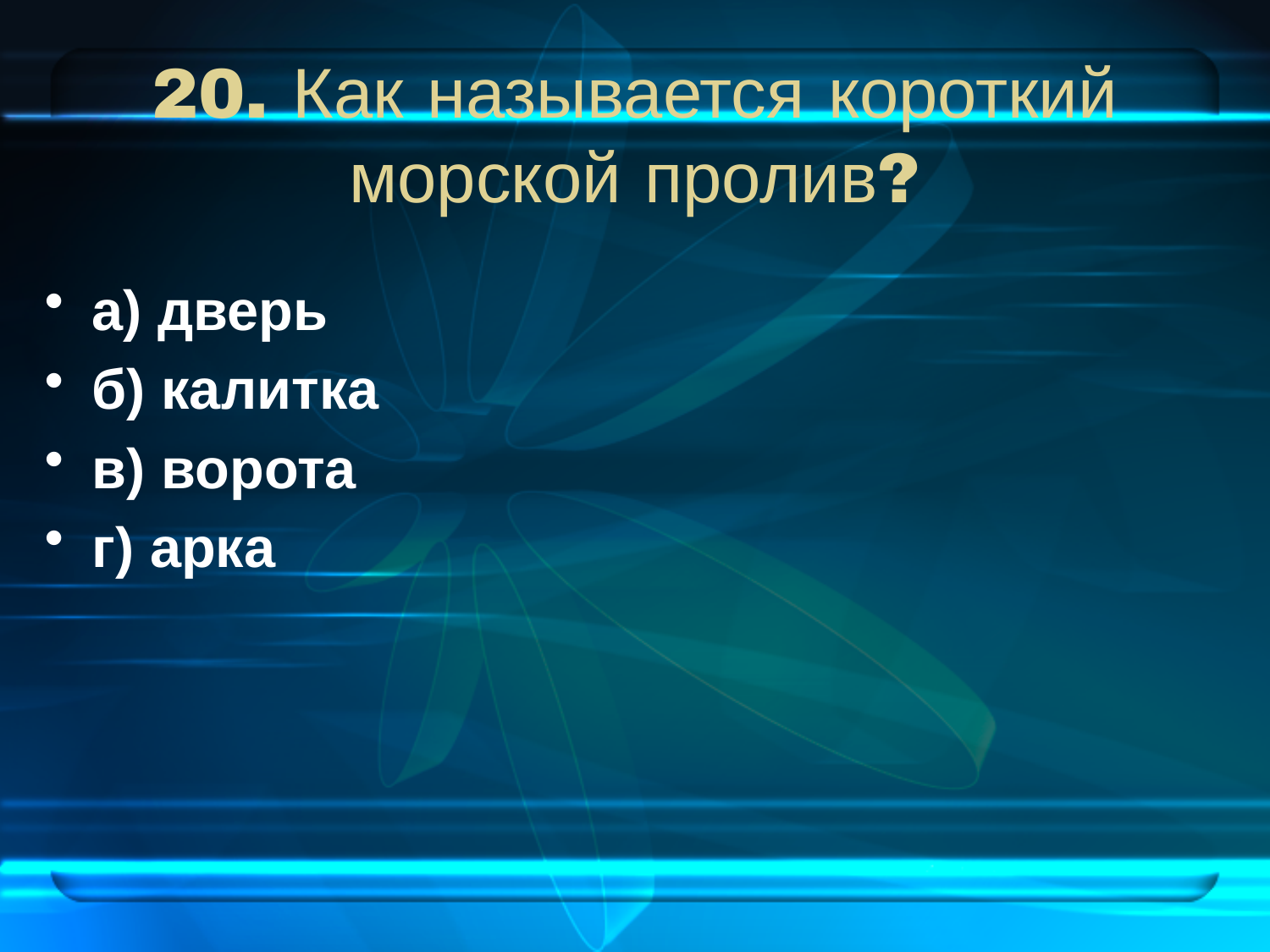

# 20. Как называется короткий морской пролив?
а) дверь
б) калитка
в) ворота
г) арка